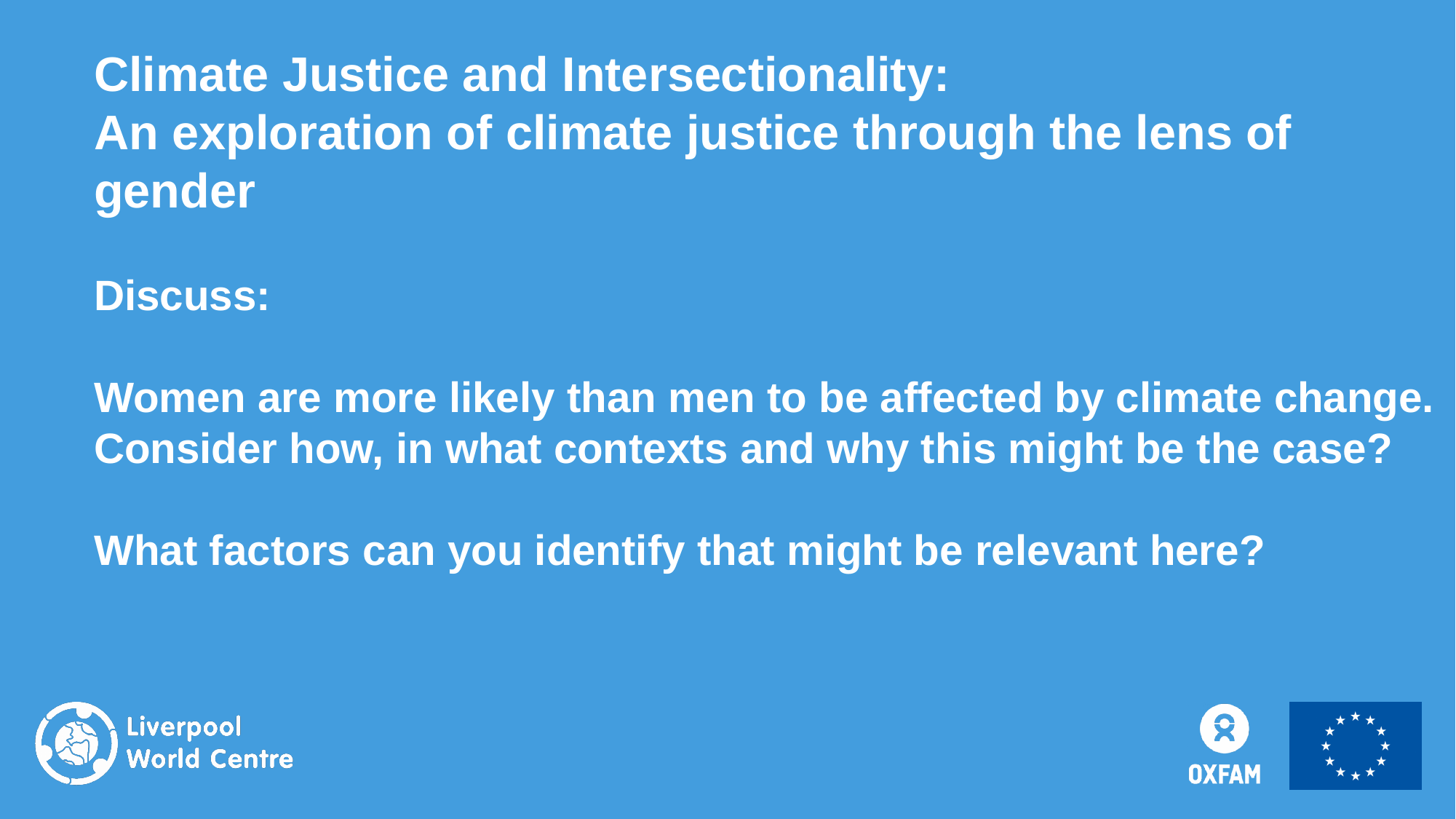

Climate Justice and Intersectionality:
An exploration of climate justice through the lens of gender

Discuss:

Women are more likely than men to be affected by climate change.
Consider how, in what contexts and why this might be the case?

What factors can you identify that might be relevant here?